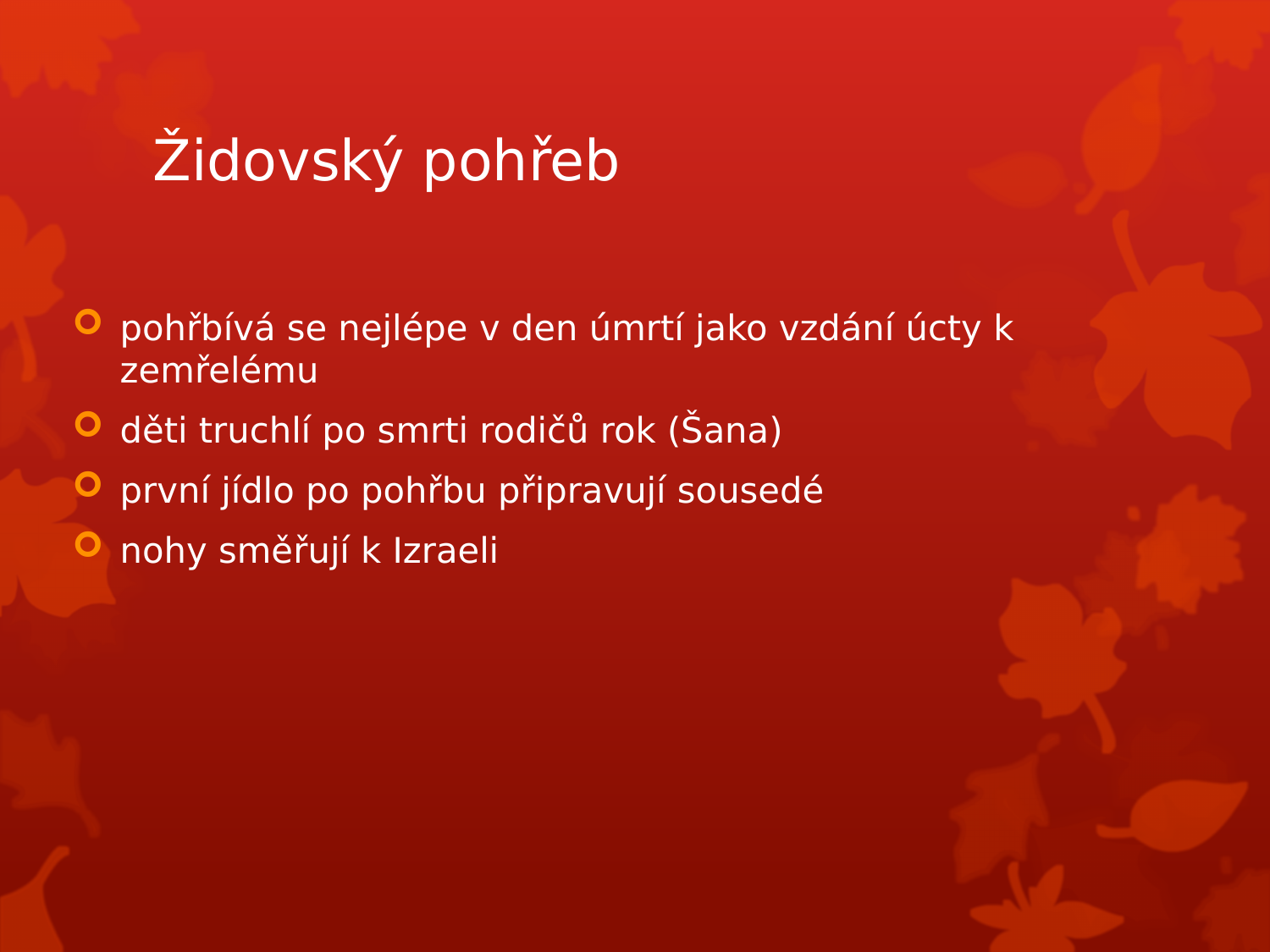

# Židovský pohřeb
pohřbívá se nejlépe v den úmrtí jako vzdání úcty k zemřelému
děti truchlí po smrti rodičů rok (Šana)
první jídlo po pohřbu připravují sousedé
nohy směřují k Izraeli